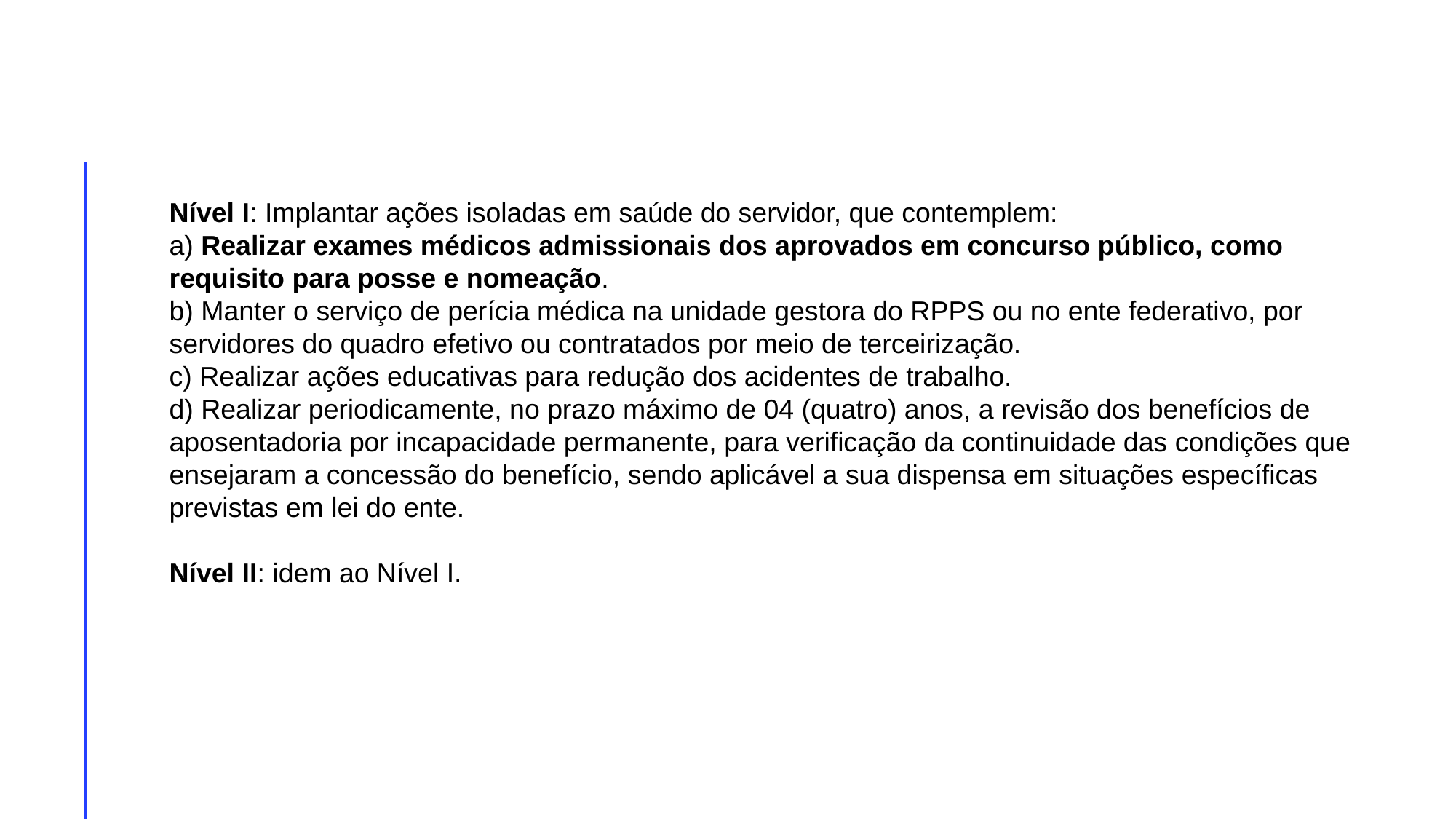

Nível I: Implantar ações isoladas em saúde do servidor, que contemplem:
a) Realizar exames médicos admissionais dos aprovados em concurso público, como requisito para posse e nomeação.
b) Manter o serviço de perícia médica na unidade gestora do RPPS ou no ente federativo, por servidores do quadro efetivo ou contratados por meio de terceirização.
c) Realizar ações educativas para redução dos acidentes de trabalho.
d) Realizar periodicamente, no prazo máximo de 04 (quatro) anos, a revisão dos benefícios de aposentadoria por incapacidade permanente, para verificação da continuidade das condições que ensejaram a concessão do benefício, sendo aplicável a sua dispensa em situações específicas previstas em lei do ente.

Nível II: idem ao Nível I.